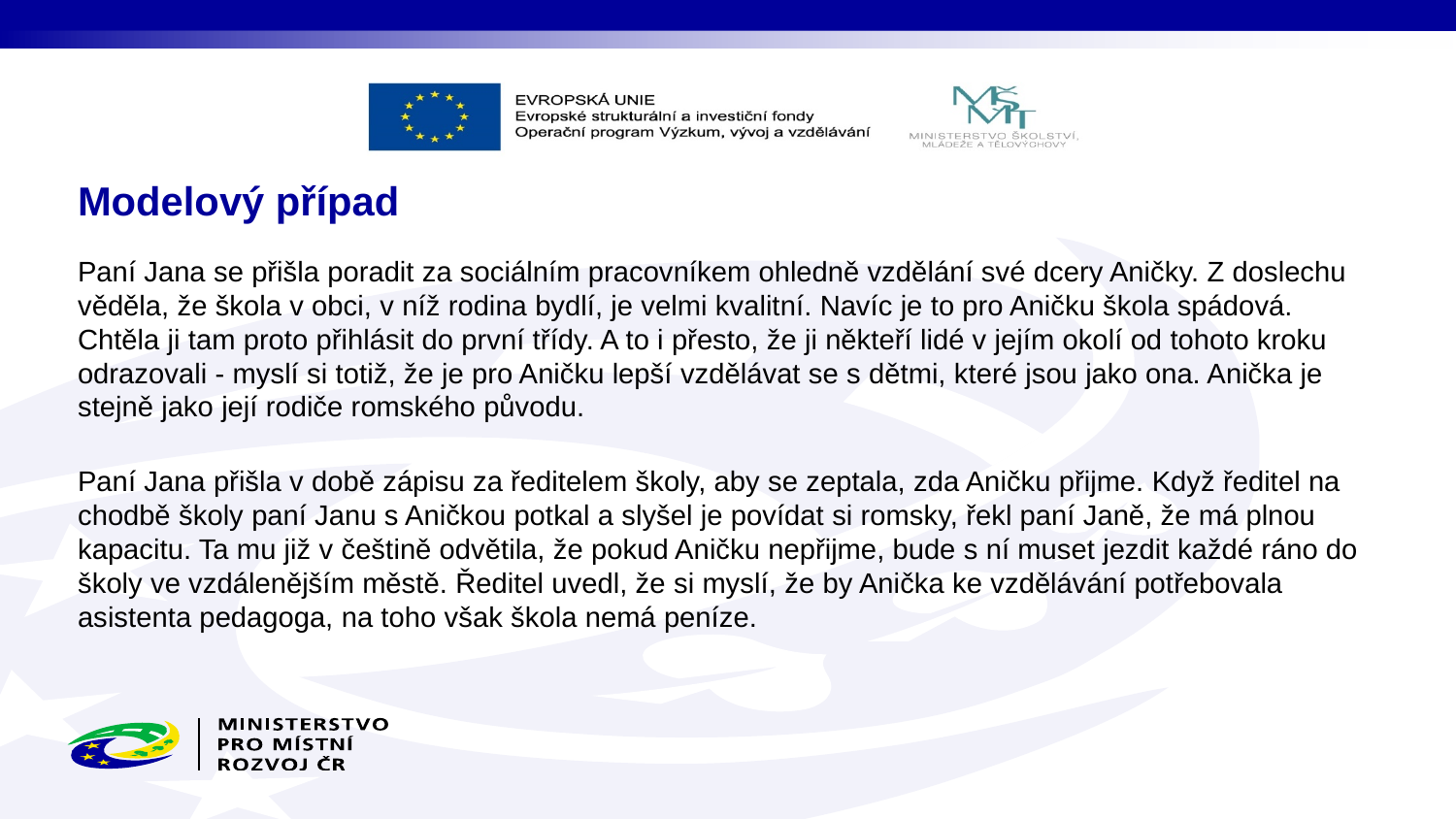

# Modelový případ
Paní Jana se přišla poradit za sociálním pracovníkem ohledně vzdělání své dcery Aničky. Z doslechu věděla, že škola v obci, v níž rodina bydlí, je velmi kvalitní. Navíc je to pro Aničku škola spádová. Chtěla ji tam proto přihlásit do první třídy. A to i přesto, že ji někteří lidé v jejím okolí od tohoto kroku odrazovali - myslí si totiž, že je pro Aničku lepší vzdělávat se s dětmi, které jsou jako ona. Anička je stejně jako její rodiče romského původu.
Paní Jana přišla v době zápisu za ředitelem školy, aby se zeptala, zda Aničku přijme. Když ředitel na chodbě školy paní Janu s Aničkou potkal a slyšel je povídat si romsky, řekl paní Janě, že má plnou kapacitu. Ta mu již v češtině odvětila, že pokud Aničku nepřijme, bude s ní muset jezdit každé ráno do školy ve vzdálenějším městě. Ředitel uvedl, že si myslí, že by Anička ke vzdělávání potřebovala asistenta pedagoga, na toho však škola nemá peníze.